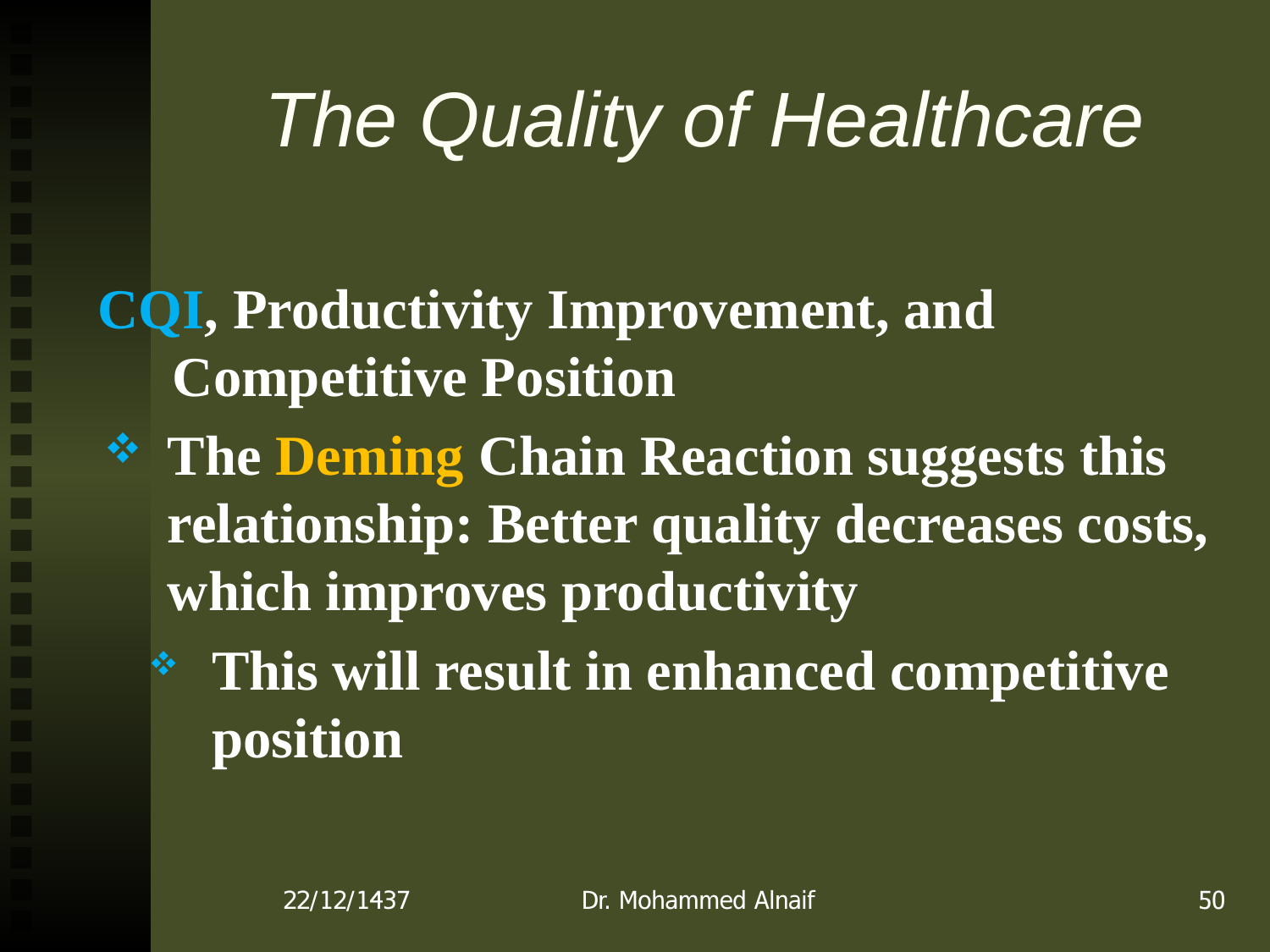

# The Quality of Healthcare
CQI, Productivity Improvement, and Competitive Position
The Deming Chain Reaction suggests this relationship: Better quality decreases costs, which improves productivity
This will result in enhanced competitive position
22/12/1437
Dr. Mohammed Alnaif
50